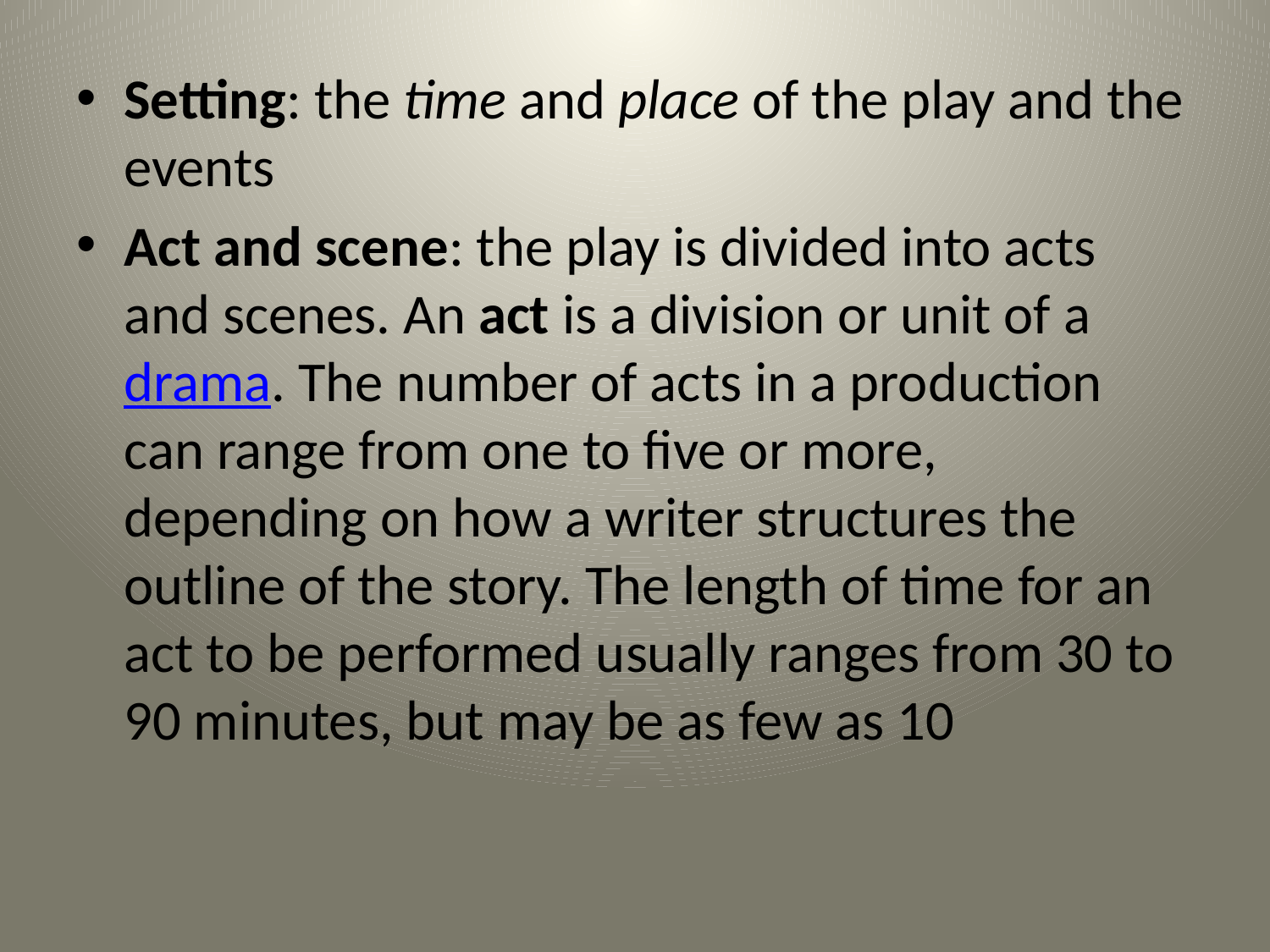

Setting: the time and place of the play and the events
Act and scene: the play is divided into acts and scenes. An act is a division or unit of a drama. The number of acts in a production can range from one to five or more, depending on how a writer structures the outline of the story. The length of time for an act to be performed usually ranges from 30 to 90 minutes, but may be as few as 10